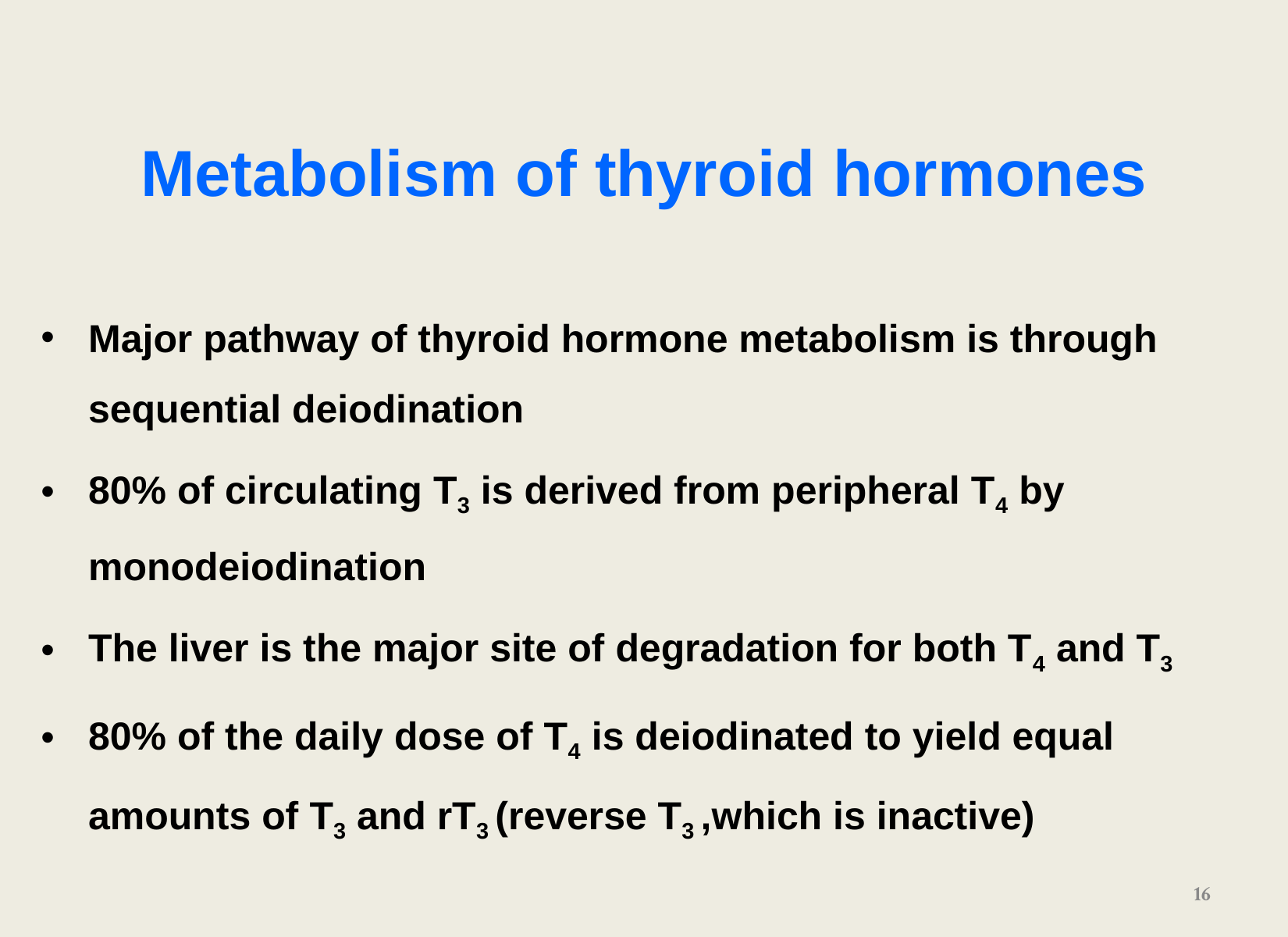

Metabolism of thyroid hormones

Major pathway of thyroid hormone metabolism is through sequential deiodination
80% of circulating T3 is derived from peripheral T4 by monodeiodination
The liver is the major site of degradation for both T4 and T3
80% of the daily dose of T4 is deiodinated to yield equal amounts of T3 and rT3 (reverse T3 ,which is inactive)

16